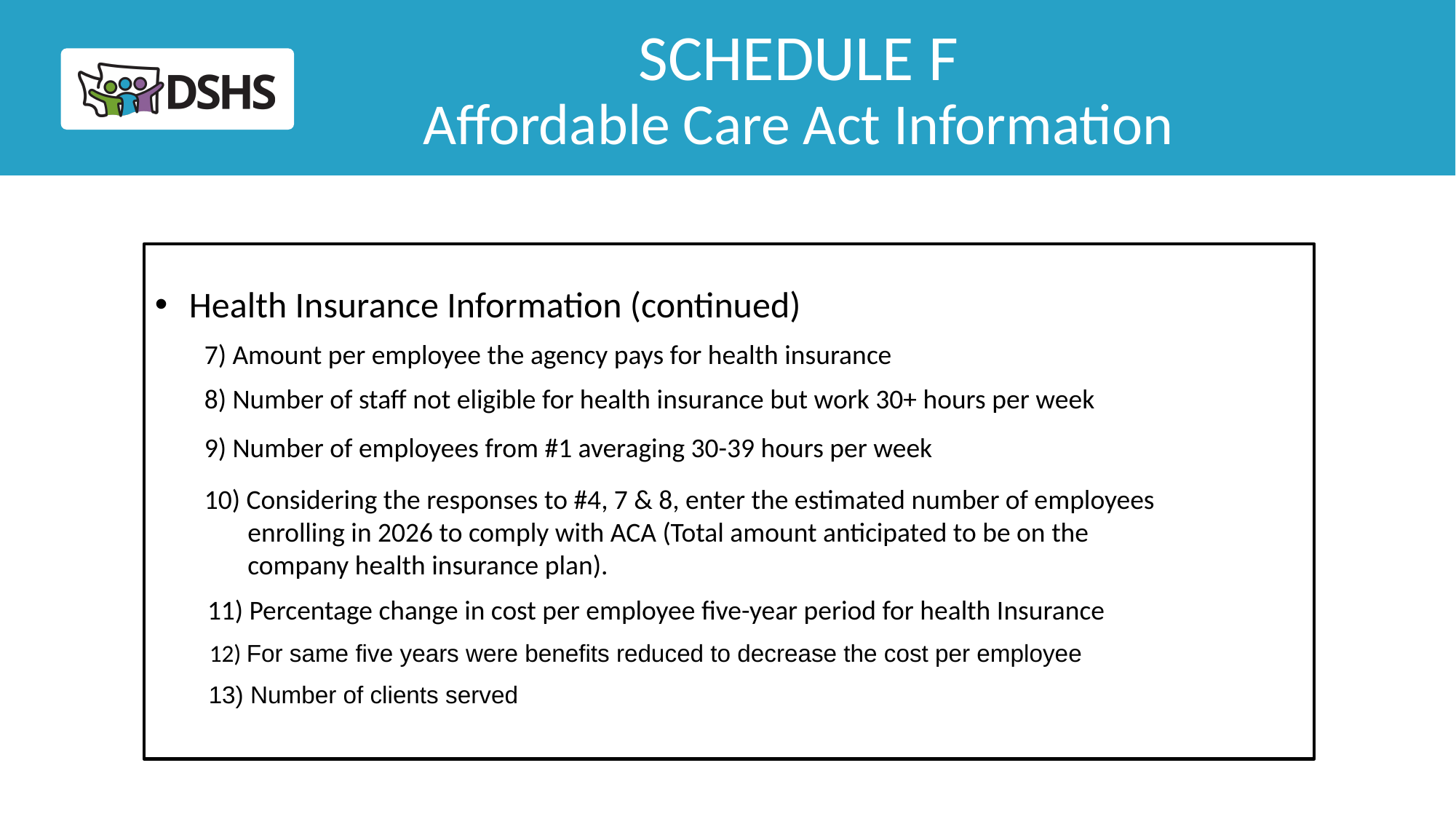

# SCHEDULE F Affordable Care Act Information

Health Insurance Information (continued)
        7) Amount per employee the agency pays for health insurance
        8) Number of staff not eligible for health insurance but work 30+ hours per week
        9) Number of employees from #1 averaging 30-39 hours per week

        10) Considering the responses to #4, 7 & 8, enter the estimated number of employees
               enrolling in 2026 to comply with ACA (Total amount anticipated to be on the
               company health insurance plan).
        11) Percentage change in cost per employee five-year period for health Insurance
          12) For same five years were benefits reduced to decrease the cost per employee
        13) Number of clients served